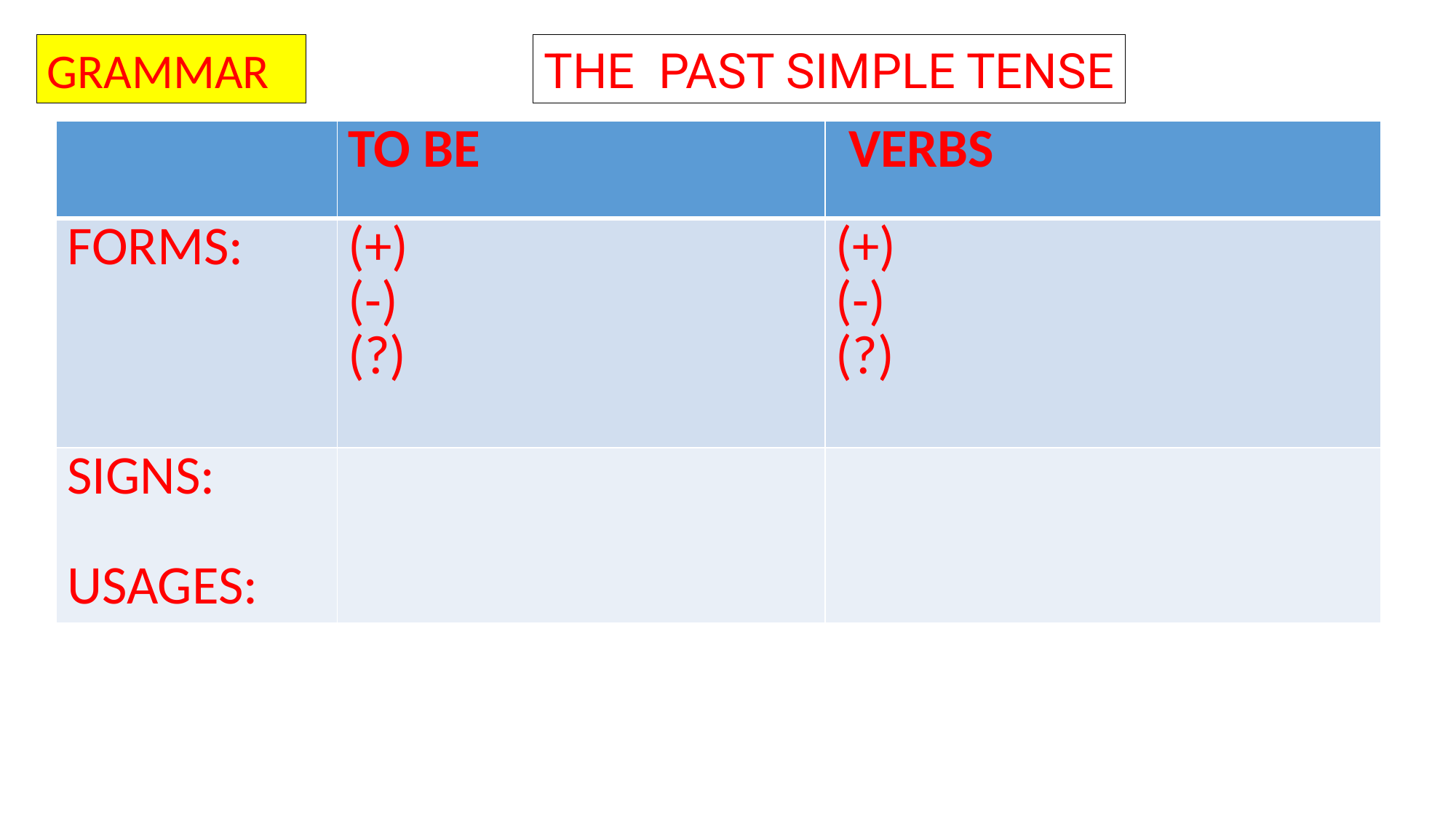

GRAMMAR
THE  PAST SIMPLE TENSE
|  | TO BE | VERBS |
| --- | --- | --- |
| FORMS: | (+) (-) (?) | (+) (-) (?) |
| SIGNS: USAGES: |  |  |